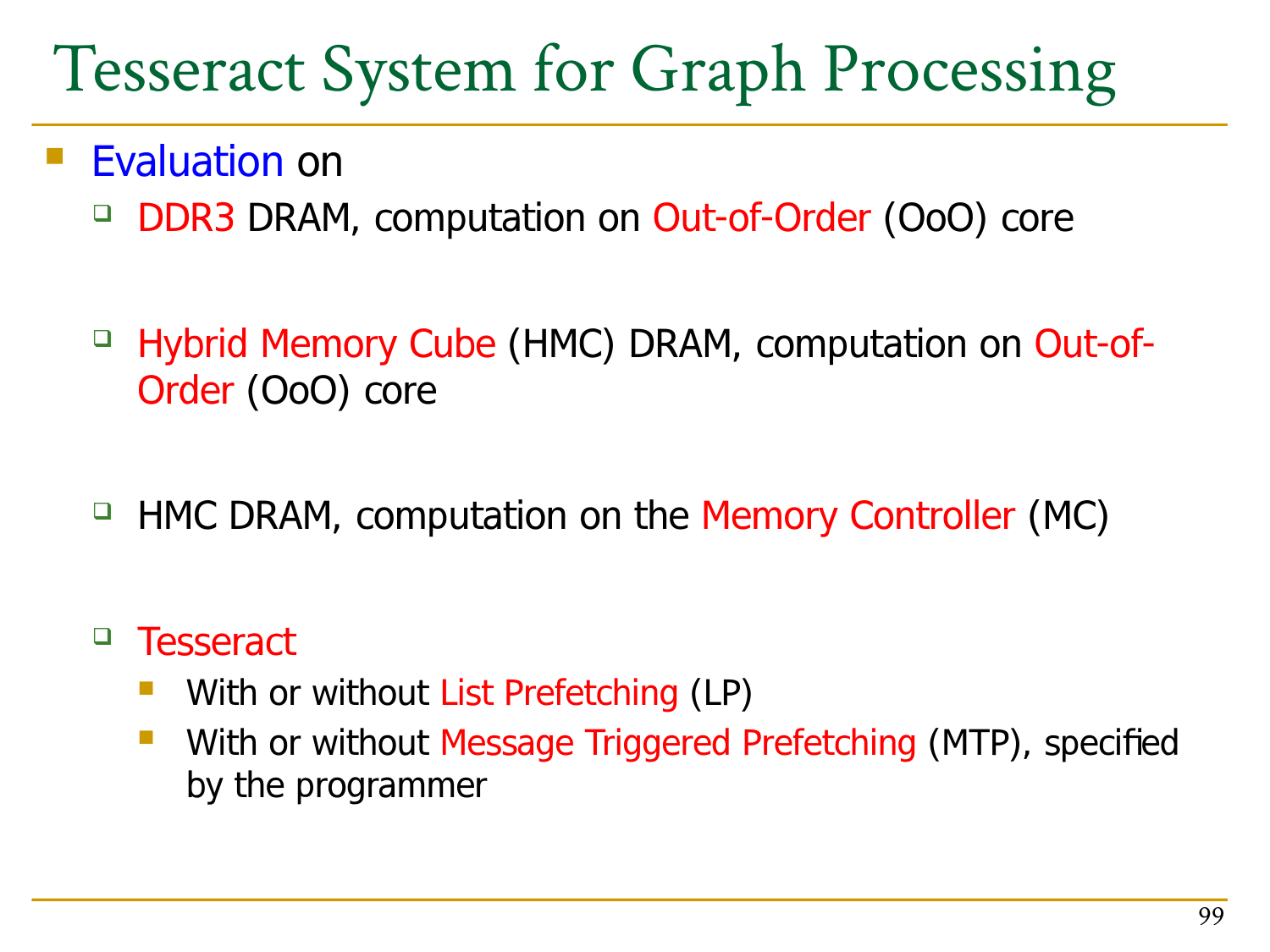

# Tesseract System for Graph Processing
Evaluation on
DDR3 DRAM, computation on Out-of-Order (OoO) core

Hybrid Memory Cube (HMC) DRAM, computation on Out-of-Order (OoO) core

HMC DRAM, computation on the Memory Controller (MC)

Tesseract
With or without List Prefetching (LP)
With or without Message Triggered Prefetching (MTP), specified by the programmer

99